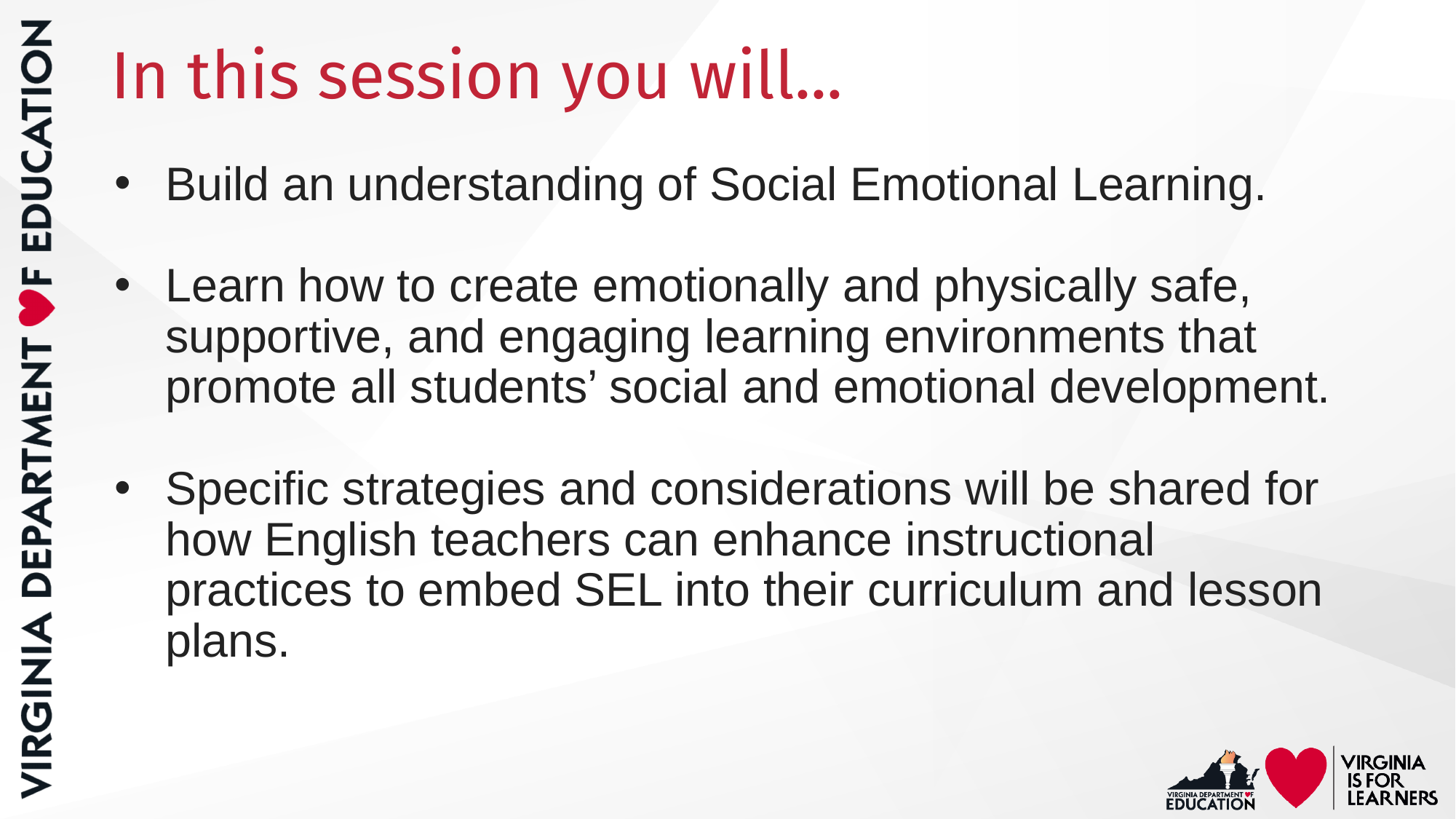

# In this session you will...
Build an understanding of Social Emotional Learning.

Learn how to create emotionally and physically safe, supportive, and engaging learning environments that promote all students’ social and emotional development.

Specific strategies and considerations will be shared for how English teachers can enhance instructional practices to embed SEL into their curriculum and lesson plans.